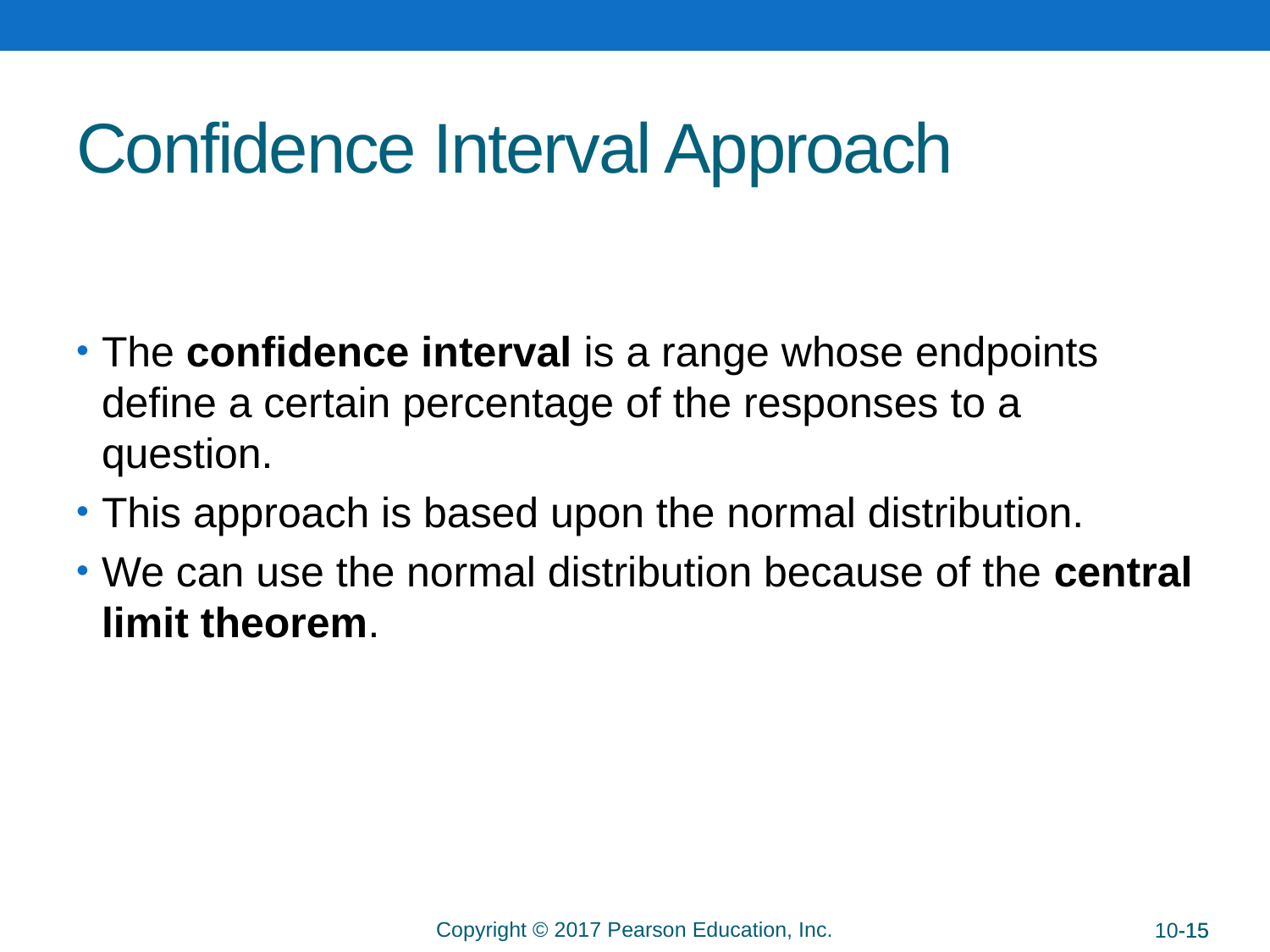

# Confidence Interval Approach
The confidence interval is a range whose endpoints define a certain percentage of the responses to a question.
This approach is based upon the normal distribution.
We can use the normal distribution because of the central limit theorem.